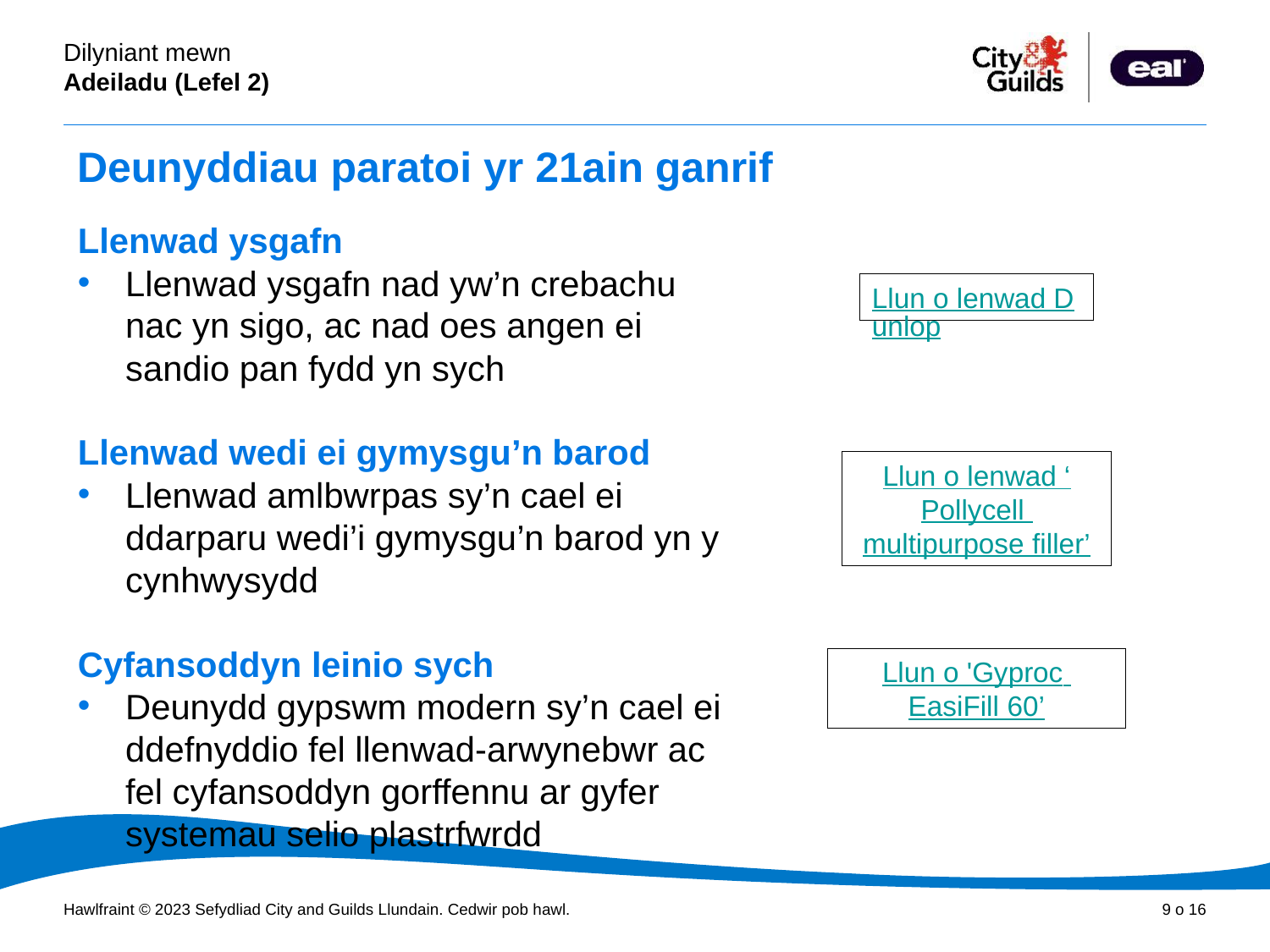

# Deunyddiau paratoi yr 21ain ganrif
Llenwad ysgafn
Llenwad ysgafn nad yw’n crebachu nac yn sigo, ac nad oes angen ei sandio pan fydd yn sych

Llenwad wedi ei gymysgu’n barod
Llenwad amlbwrpas sy’n cael ei ddarparu wedi’i gymysgu’n barod yn y cynhwysydd

Cyfansoddyn leinio sych
Deunydd gypswm modern sy’n cael ei ddefnyddio fel llenwad-arwynebwr ac fel cyfansoddyn gorffennu ar gyfer systemau selio plastrfwrdd
Llun o lenwad Dunlop
Llun o lenwad ‘Pollycell multipurpose filler’
Llun o 'Gyproc EasiFill 60’